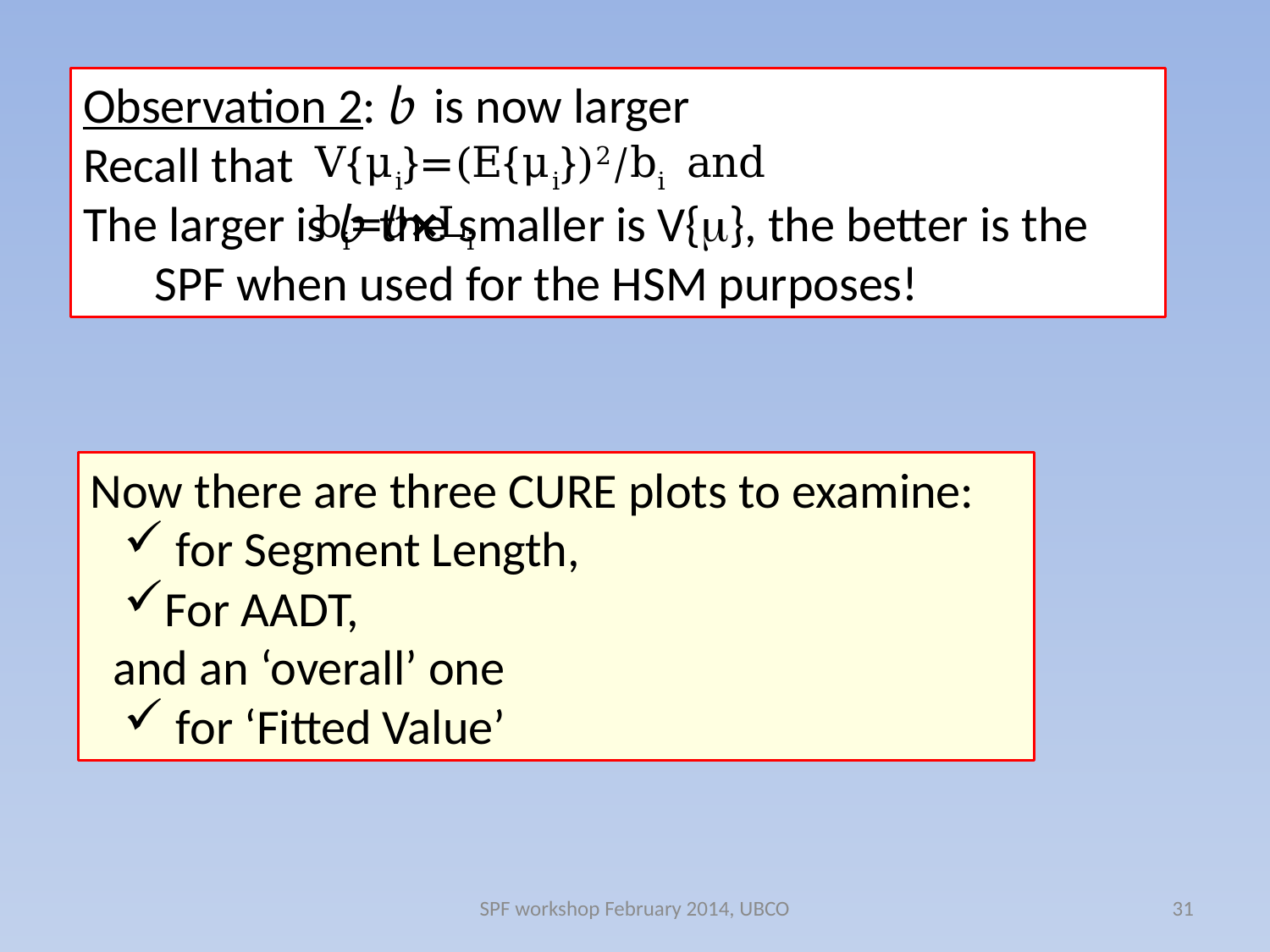

Observation 2: 𝒷 is now larger
Recall that
The larger is 𝒷 the smaller is V{μ}, the better is the SPF when used for the HSM purposes!
V{μi}=(E{μi})2/bi  and bi=𝒷×Li
Now there are three CURE plots to examine:
 for Segment Length,
For AADT,
  and an ‘overall’ one
 for ‘Fitted Value’
SPF workshop February 2014, UBCO
31